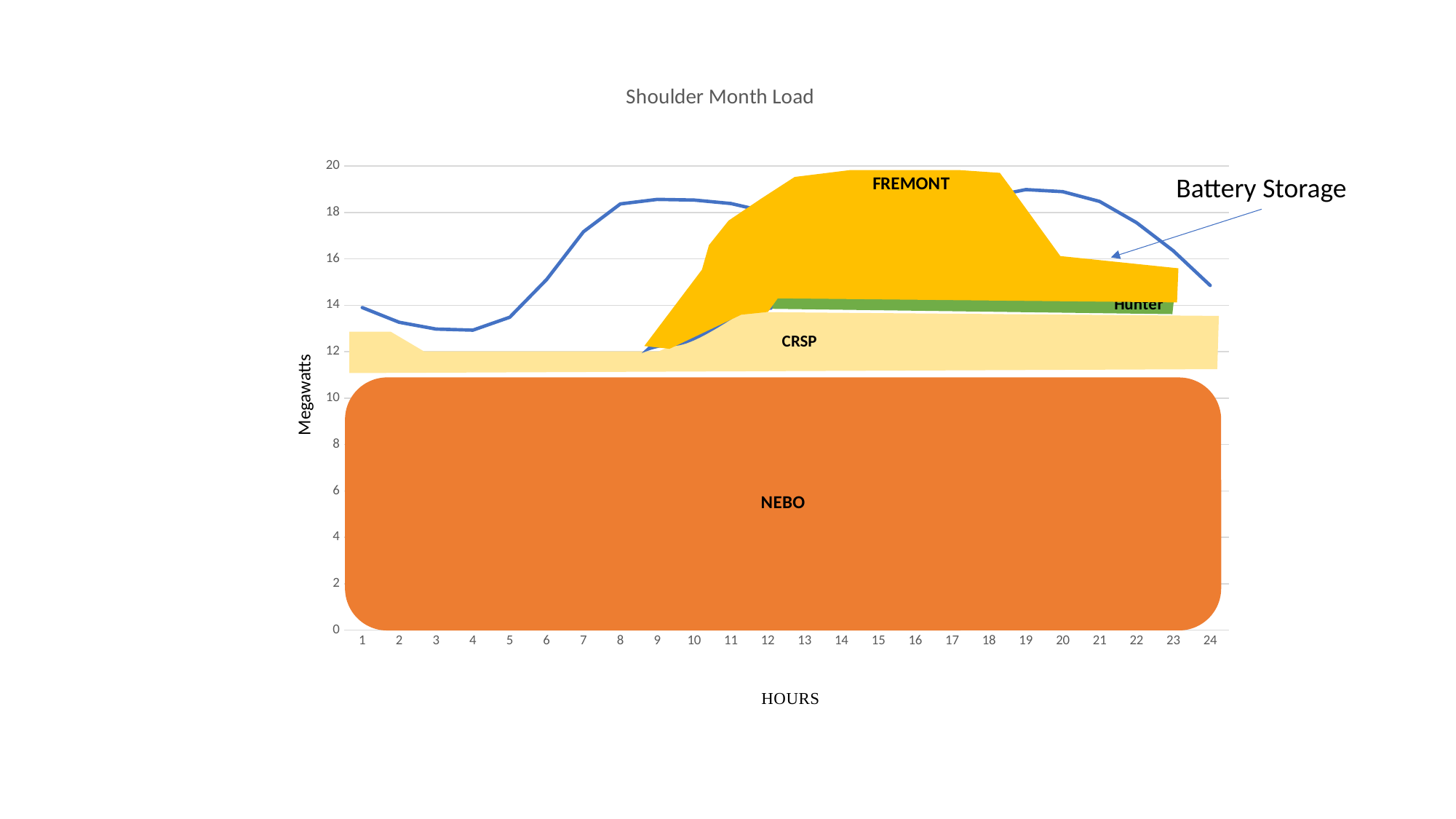

### Chart: Shoulder Month Load

| Category |  |
|---|---|
Battery Storage
Megawatts